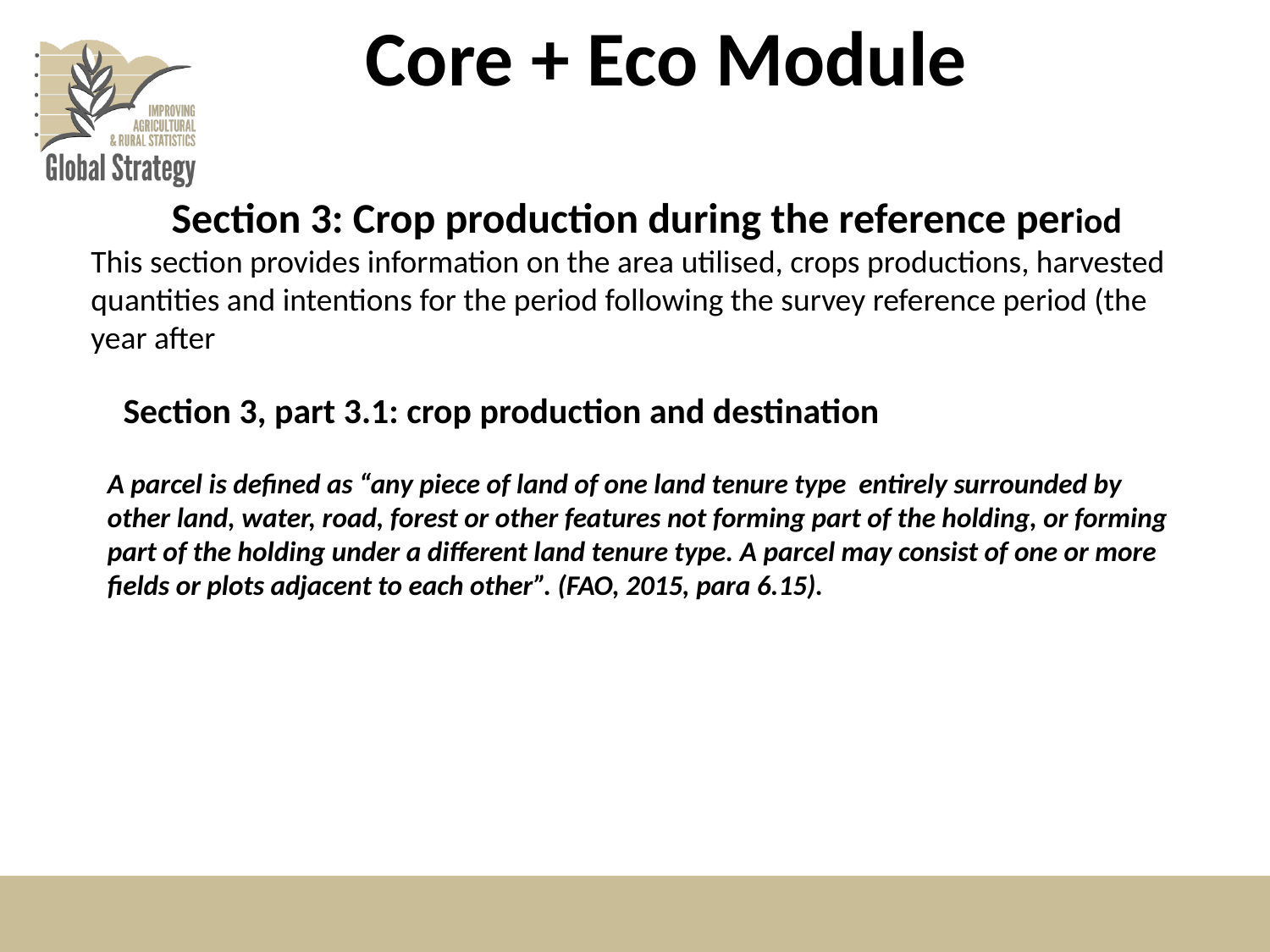

# Core + Eco Module

Section 3: Crop production during the reference period
This section provides information on the area utilised, crops productions, harvested quantities and intentions for the period following the survey reference period (the year after

Section 3, part 3.1: crop production and destination

A parcel is defined as “any piece of land of one land tenure type  entirely surrounded by other land, water, road, forest or other features not forming part of the holding, or forming part of the holding under a different land tenure type. A parcel may consist of one or more fields or plots adjacent to each other”. (FAO, 2015, para 6.15).